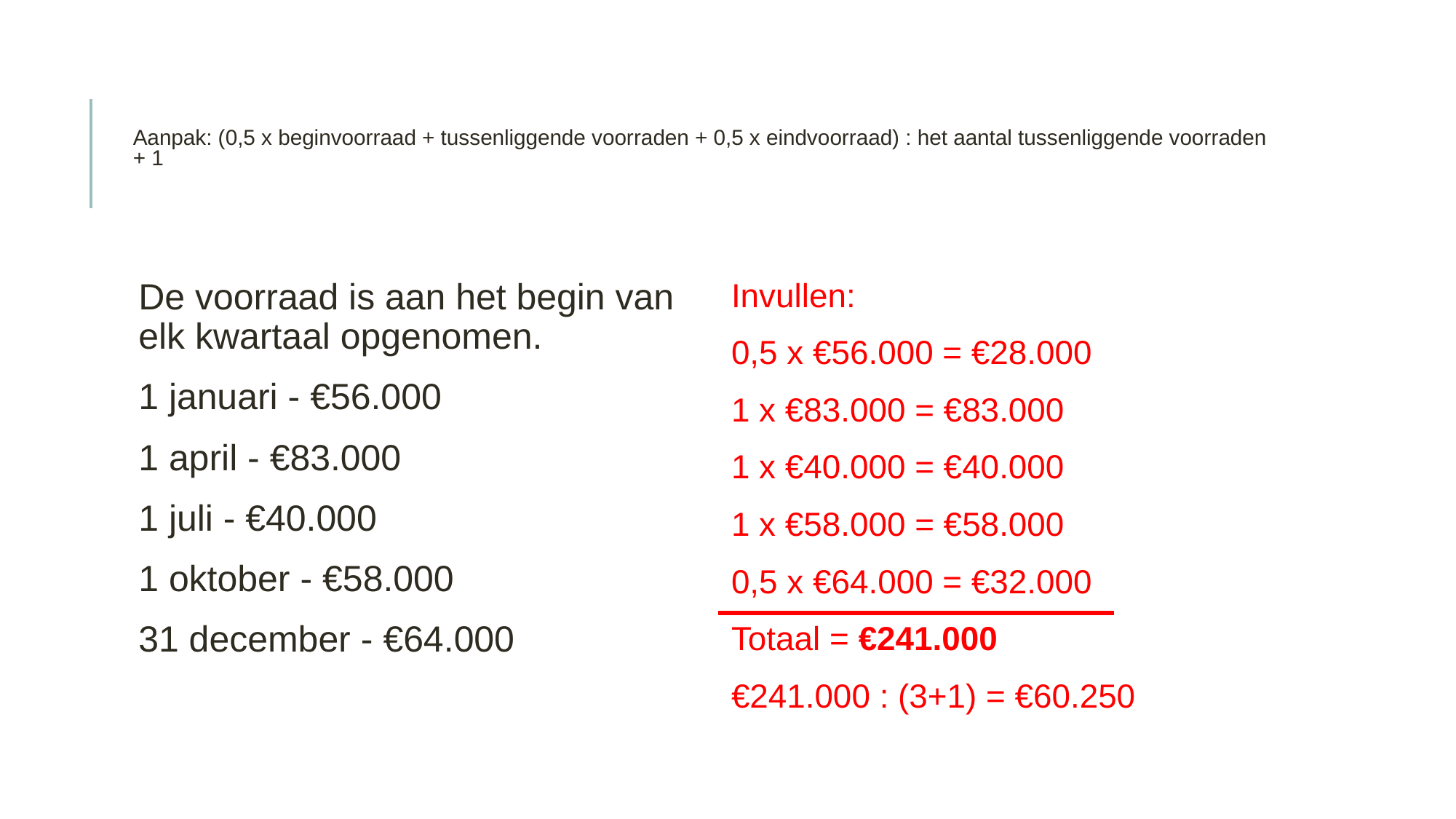

# Aanpak: (0,5 x beginvoorraad + tussenliggende voorraden + 0,5 x eindvoorraad) : het aantal tussenliggende voorraden + 1
De voorraad is aan het begin van elk kwartaal opgenomen.
1 januari - €56.000
1 april - €83.000
1 juli - €40.000
1 oktober - €58.000
31 december - €64.000

Invullen:
0,5 x €56.000 = €28.000
1 x €83.000 = €83.000
1 x €40.000 = €40.000
1 x €58.000 = €58.000
0,5 x €64.000 = €32.000
Totaal = €241.000
€241.000 : (3+1) = €60.250